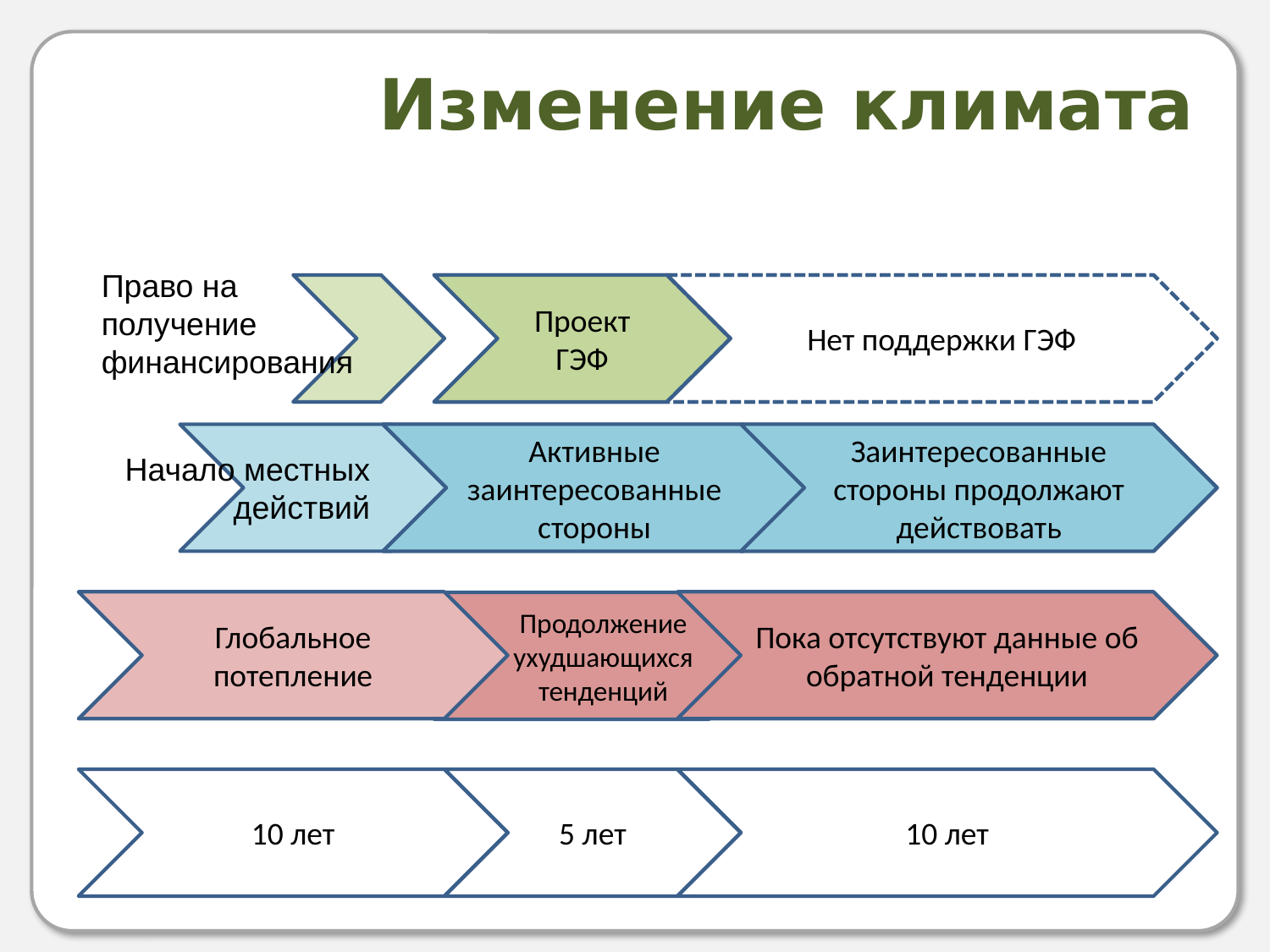

Изменение климата
Право на получение финансирования

Проект ГЭФ

Нет поддержки ГЭФ

Активные заинтересованные стороны

Заинтересованные стороны продолжают действовать
Начало местных действий

Глобальное потепление
Пока отсутствуют данные об обратной тенденции
Продолжение ухудшающихся тенденций
10 лет
5 лет
10 лет